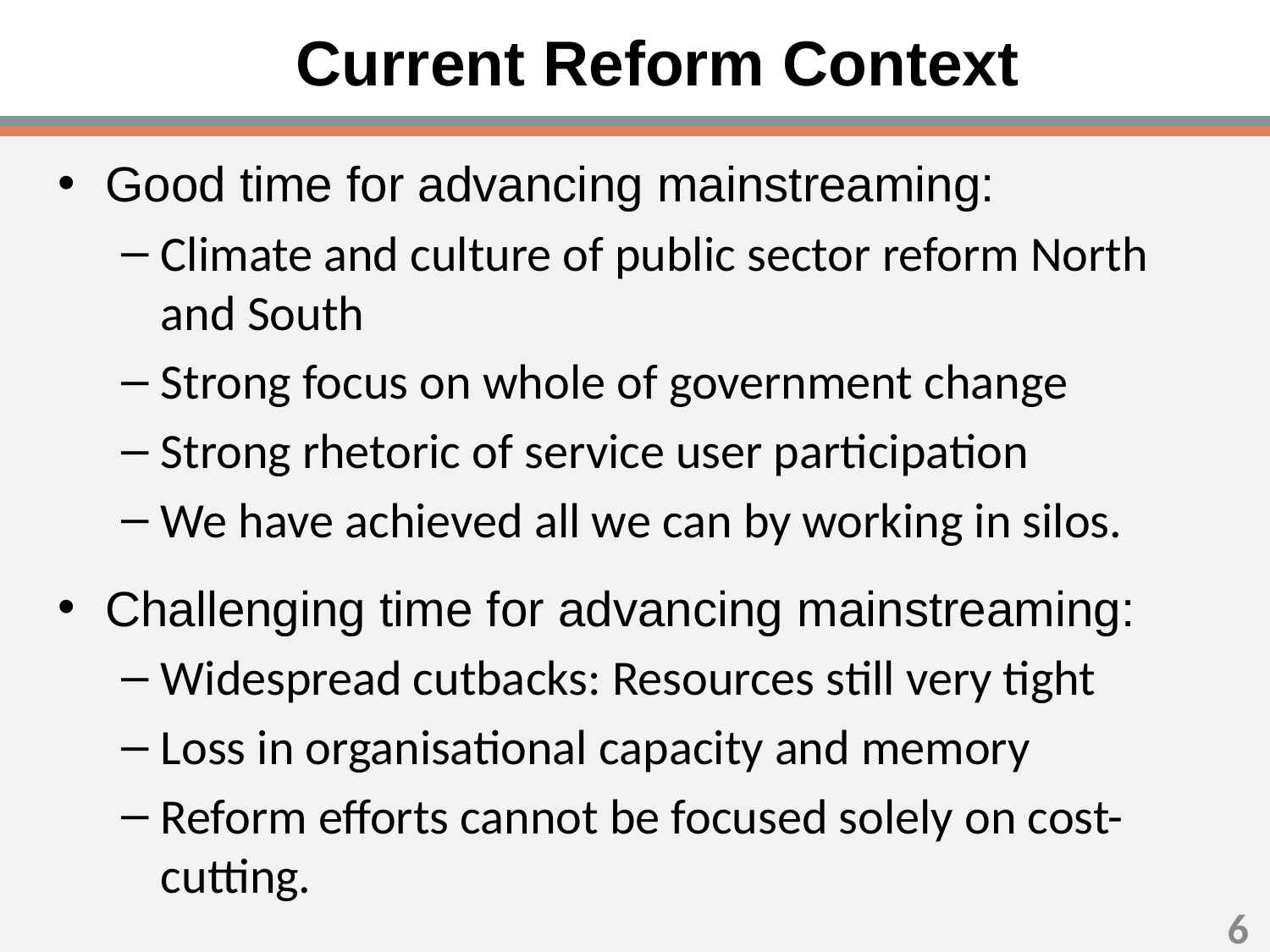

# Current Reform Context
Good time for advancing mainstreaming:
Climate and culture of public sector reform North and South
Strong focus on whole of government change
Strong rhetoric of service user participation
We have achieved all we can by working in silos.

Challenging time for advancing mainstreaming:
Widespread cutbacks: Resources still very tight
Loss in organisational capacity and memory
Reform efforts cannot be focused solely on cost-cutting.

6